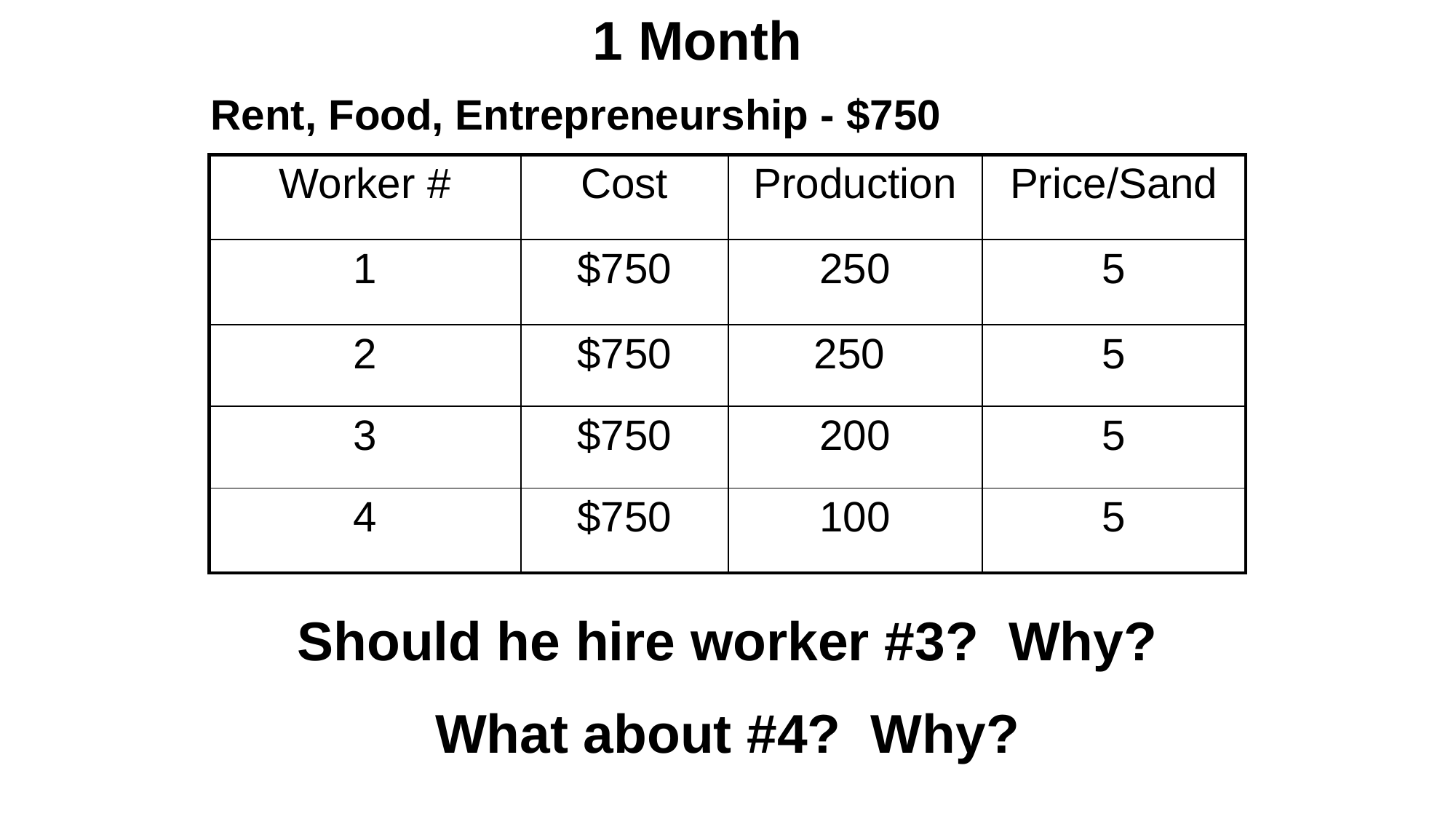

1 Month
Rent, Food, Entrepreneurship - $750
| Worker # | Cost | Production | Price/Sand |
| --- | --- | --- | --- |
| 1 | $750 | 250 | 5 |
| 2 | $750 | 250 | 5 |
| 3 | $750 | 200 | 5 |
| 4 | $750 | 100 | 5 |
Should he hire worker #3?  Why?
What about #4?  Why?